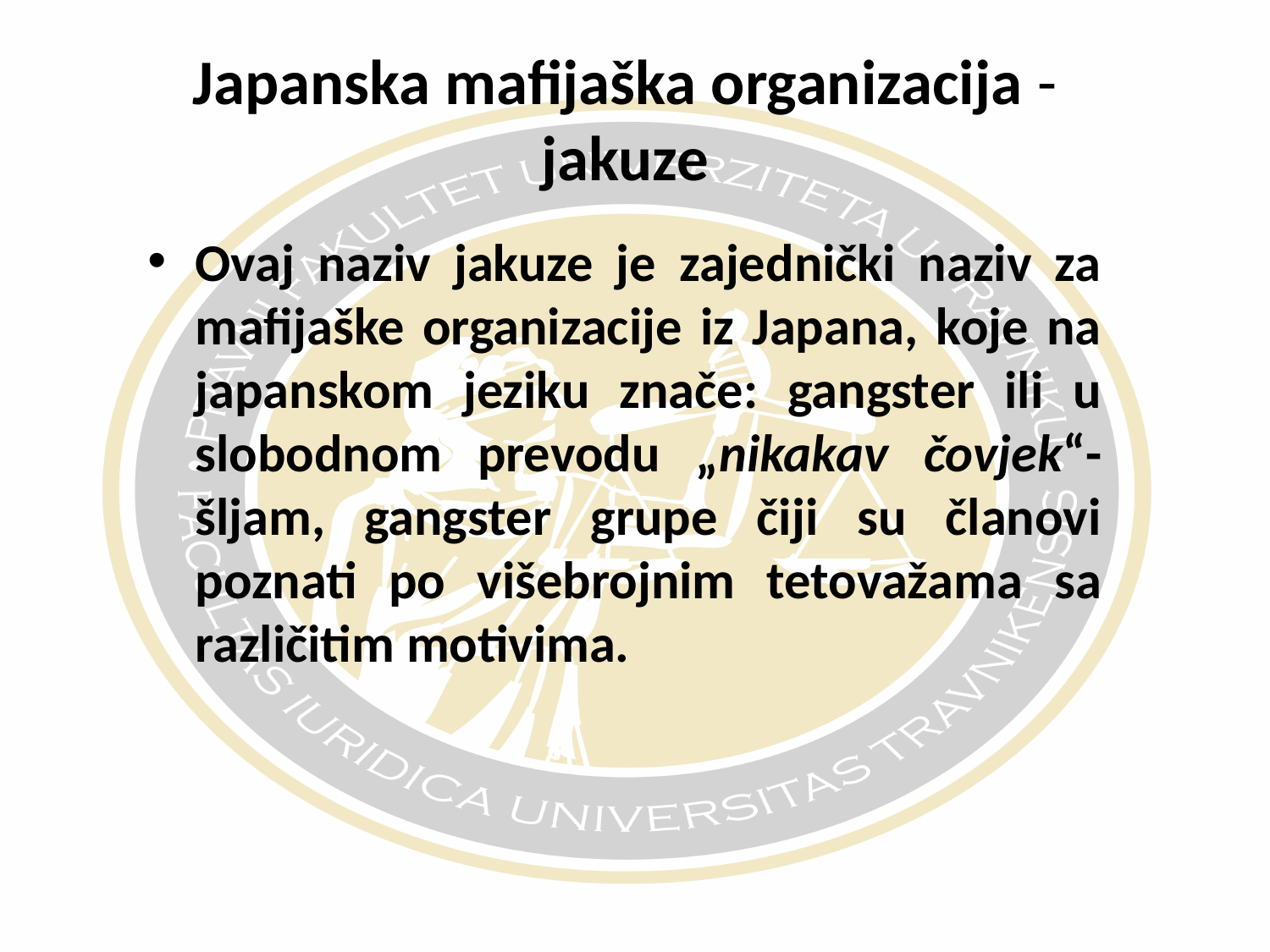

# Japanska mafijaška organizacija - jakuze
Ovaj naziv jakuze je zajednički naziv za mafijaške organizacije iz Japana, koje na japanskom jeziku znače: gangster ili u slobodnom prevodu „nikakav čovjek“- šljam, gangster grupe čiji su članovi poznati po višebrojnim tetovažama sa različitim motivima.